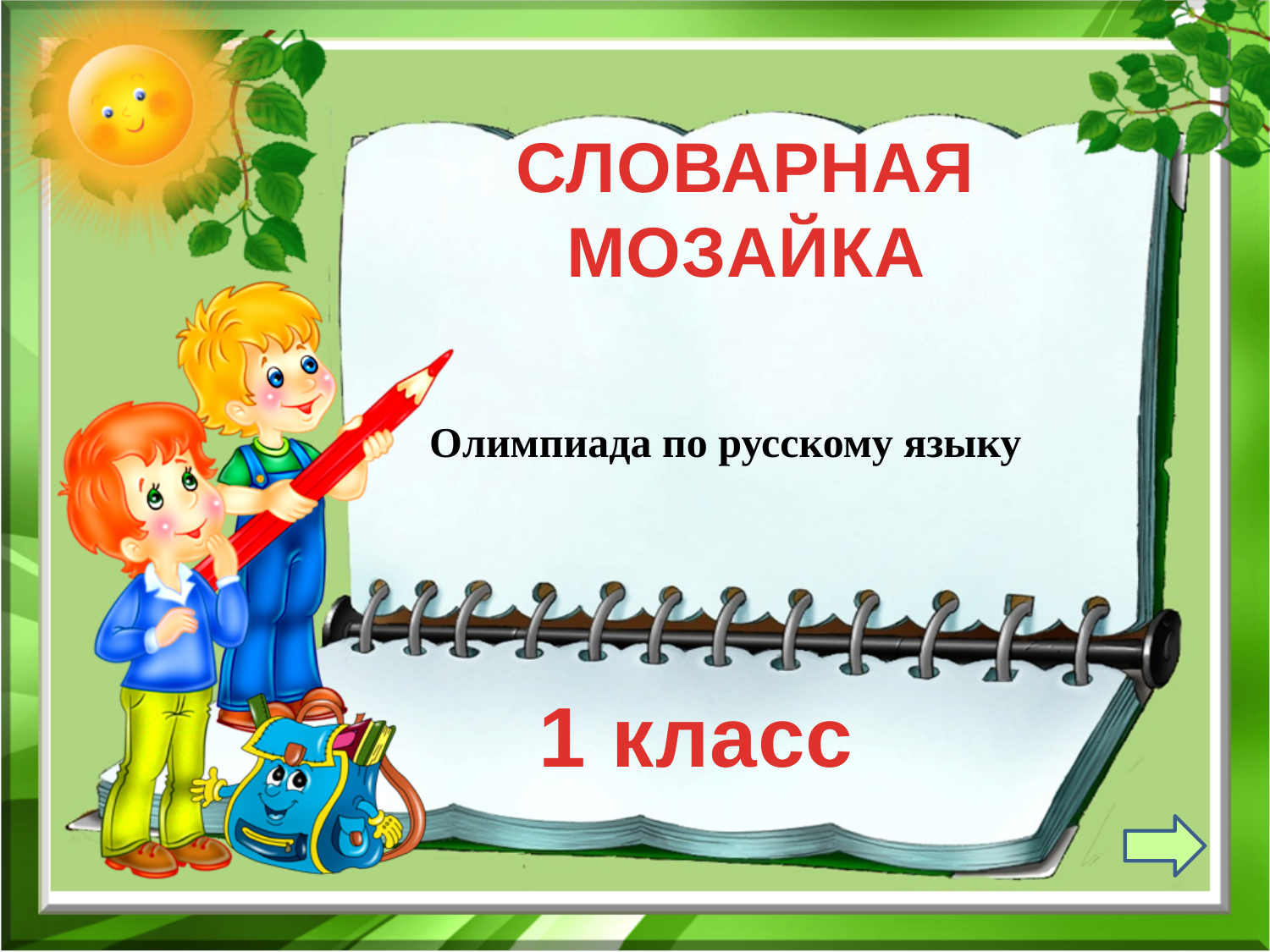

СЛОВАРНАЯ МОЗАЙКА
   Олимпиада по русскому языку
1 класс